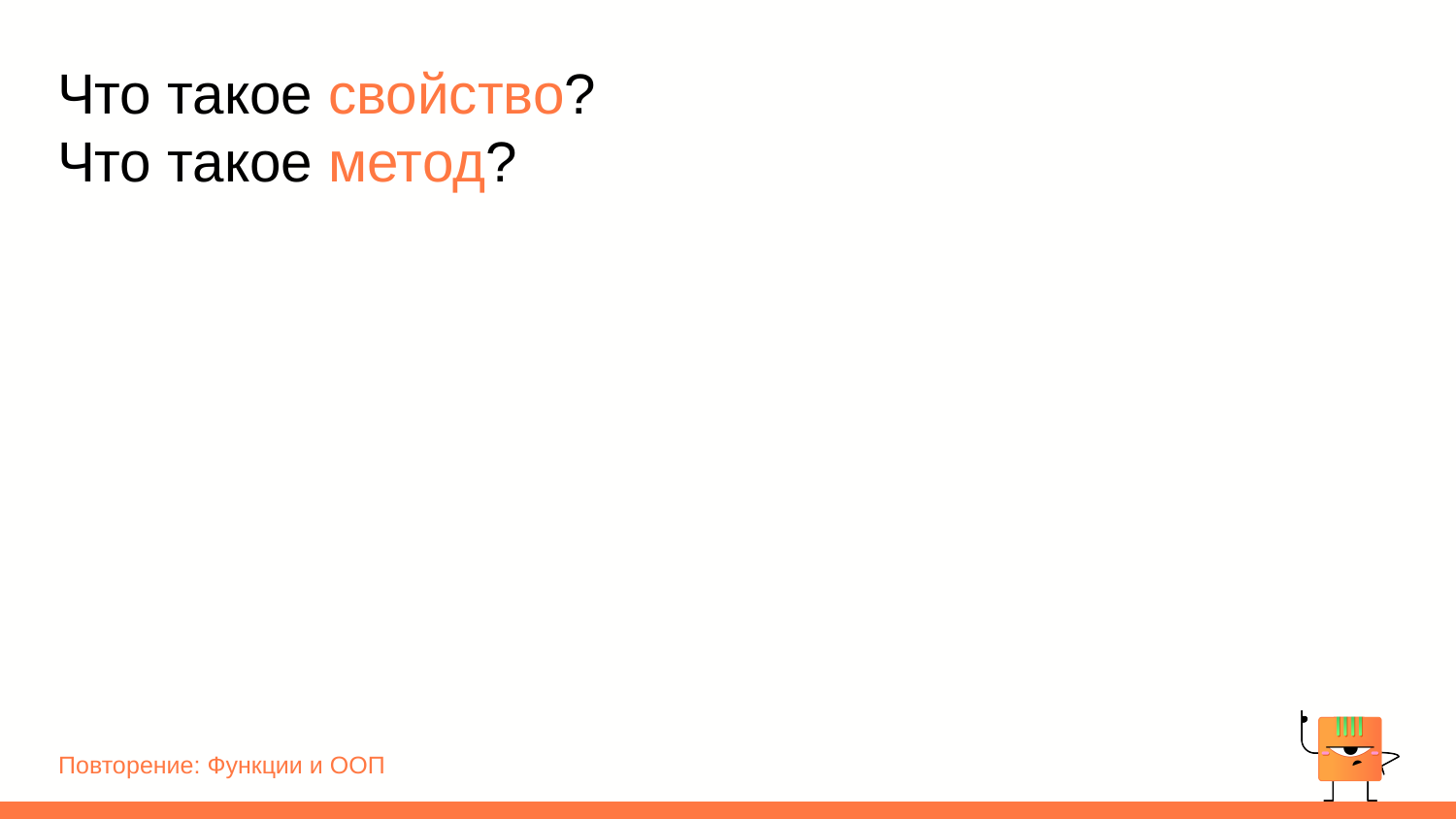

# Что такое свойство?
Что такое метод?
Повторение: Функции и ООП